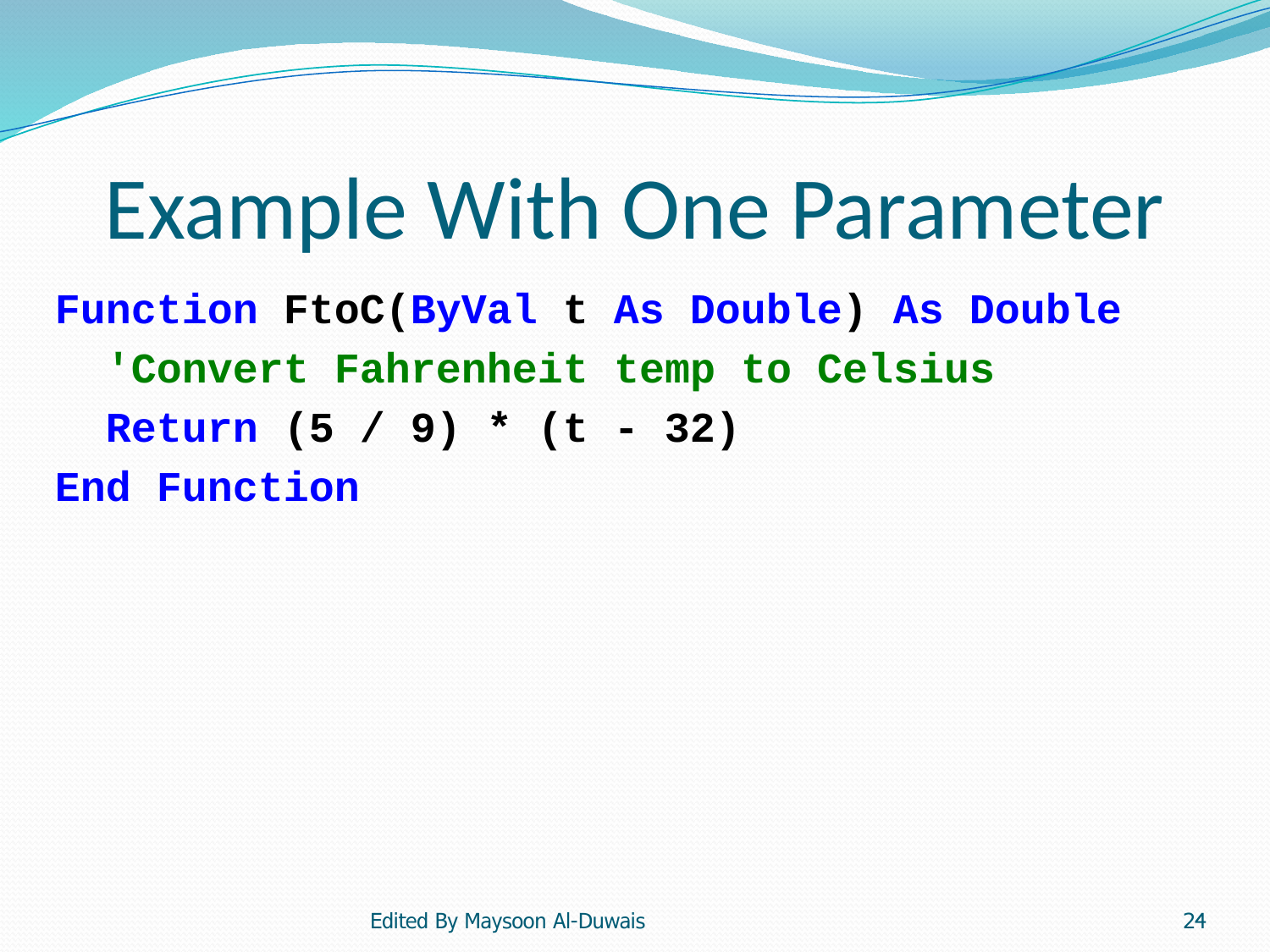

# Example With One Parameter
Function FtoC(ByVal t As Double) As Double
  'Convert Fahrenheit temp to Celsius
  Return (5 / 9) * (t - 32)
End Function
Edited By Maysoon Al-Duwais
24